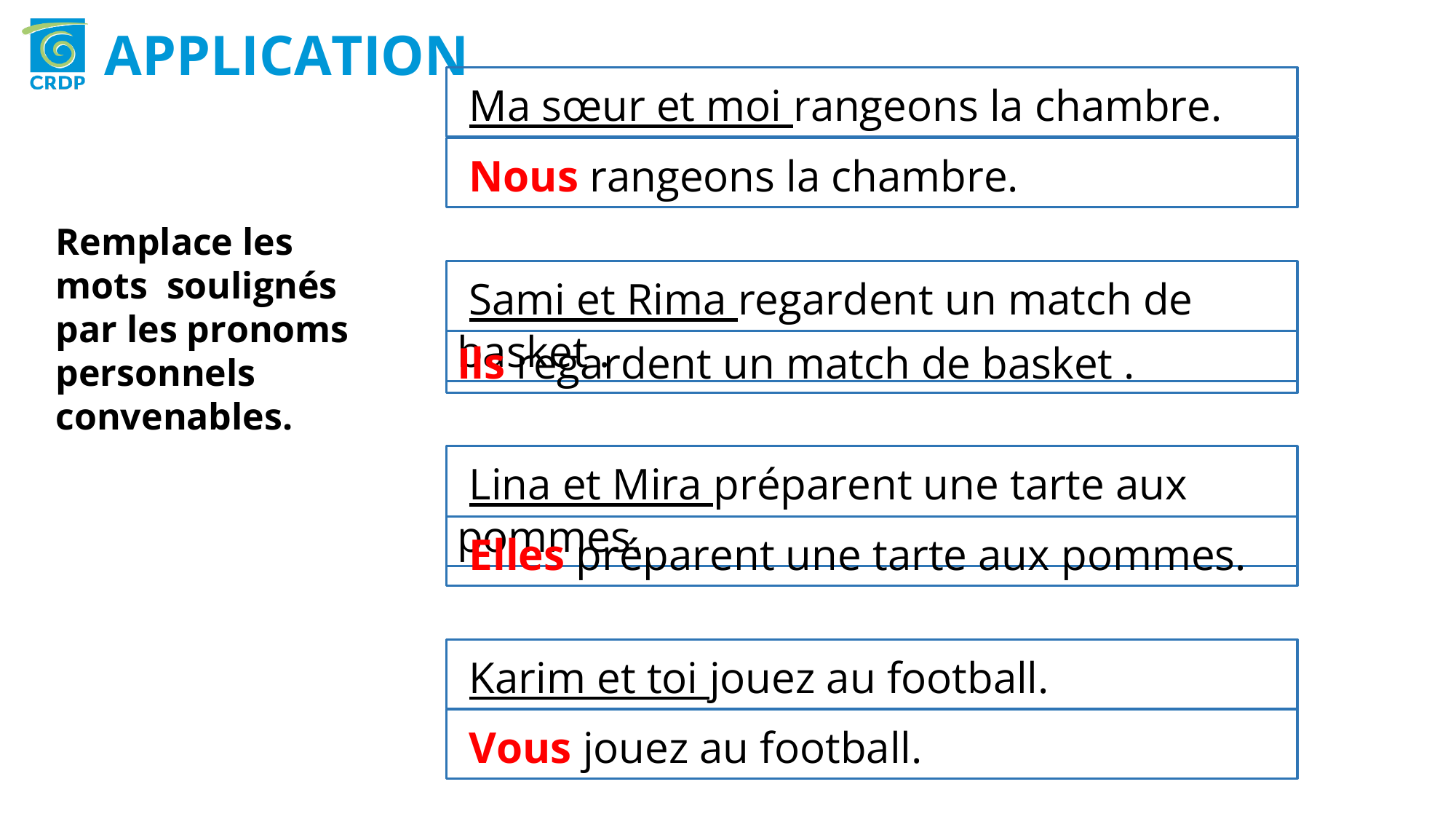

APPLICATION
 Ma sœur et moi rangeons la chambre.
 Nous rangeons la chambre.
Remplace les mots  soulignés par les pronoms personnels convenables.
 Sami et Rima regardent un match de basket .
Ils regardent un match de basket .
 Lina et Mira préparent une tarte aux pommes.
 Elles préparent une tarte aux pommes.
 Karim et toi jouez au football.
 Vous jouez au football.